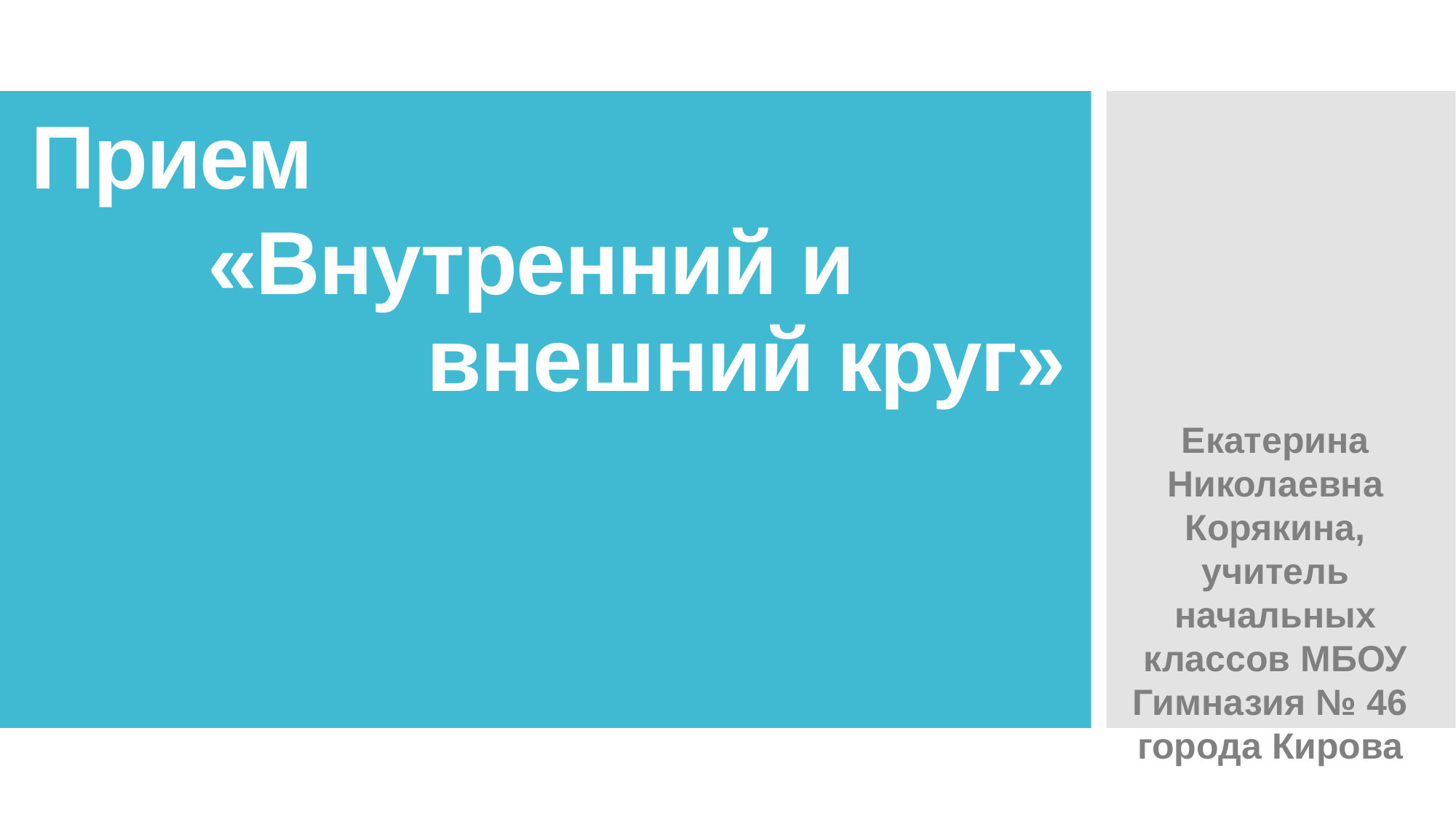

# Прием
«Внутренний и
внешний круг»
Екатерина Николаевна
Корякина,
учитель начальных классов МБОУ Гимназия № 46
города Кирова